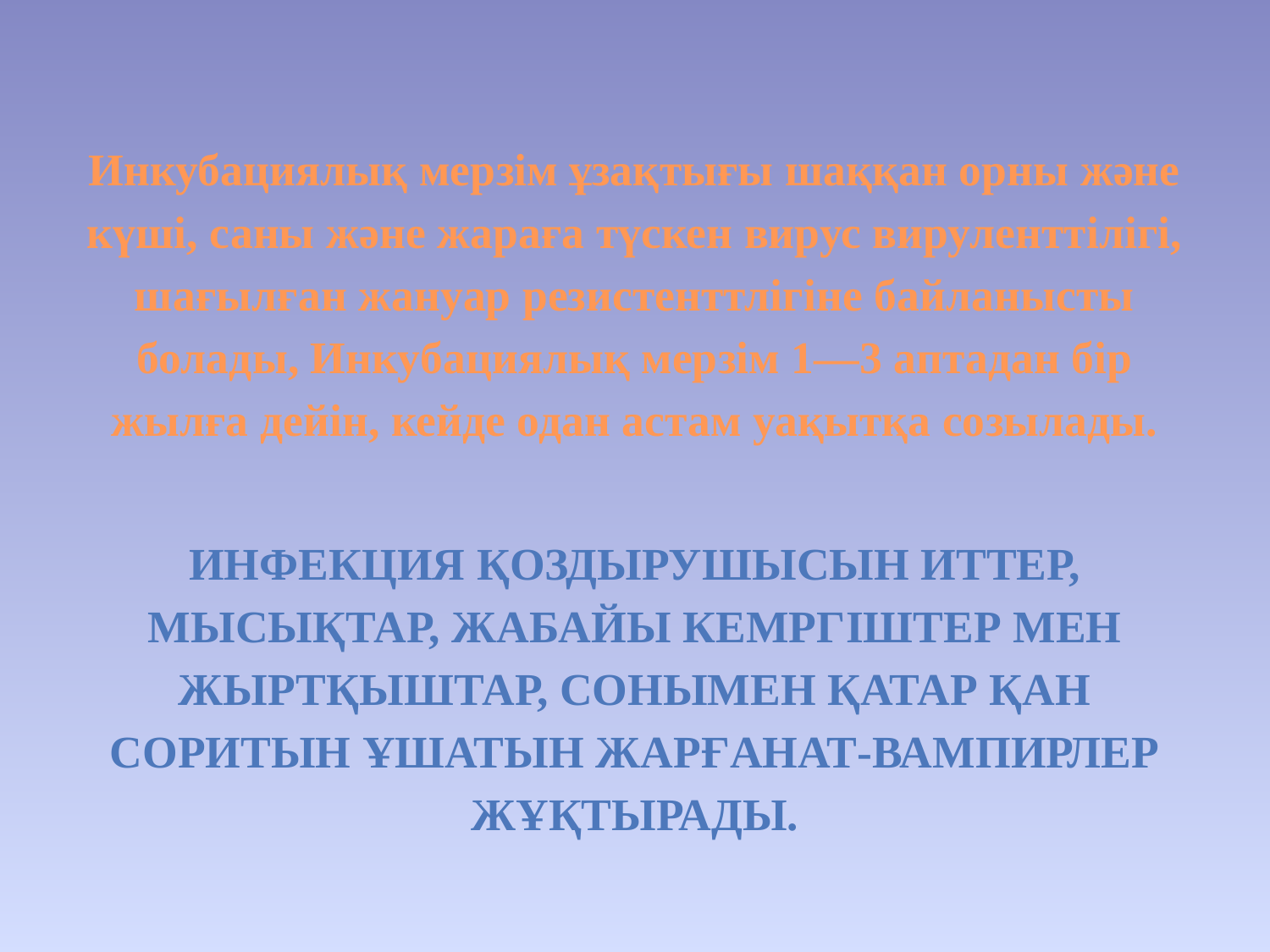

Инкубациялық мерзім ұзақтығы шаққан орны және күші, саны және жараға түскен вирус вируленттілігі, шағылған жануар резистенттлігіне байланысты болады, Инкубациялық мерзім 1—3 аптадан бір жылға дейін, кейде одан астам уақытқа созылады.

Инфек­ция қоздырушысын иттер, мысықтар, жабайы кемргіштер мен жыртқыштар, сонымен қатар қан соритын ұшатын жарғанат-вампирлер жұқтырады.